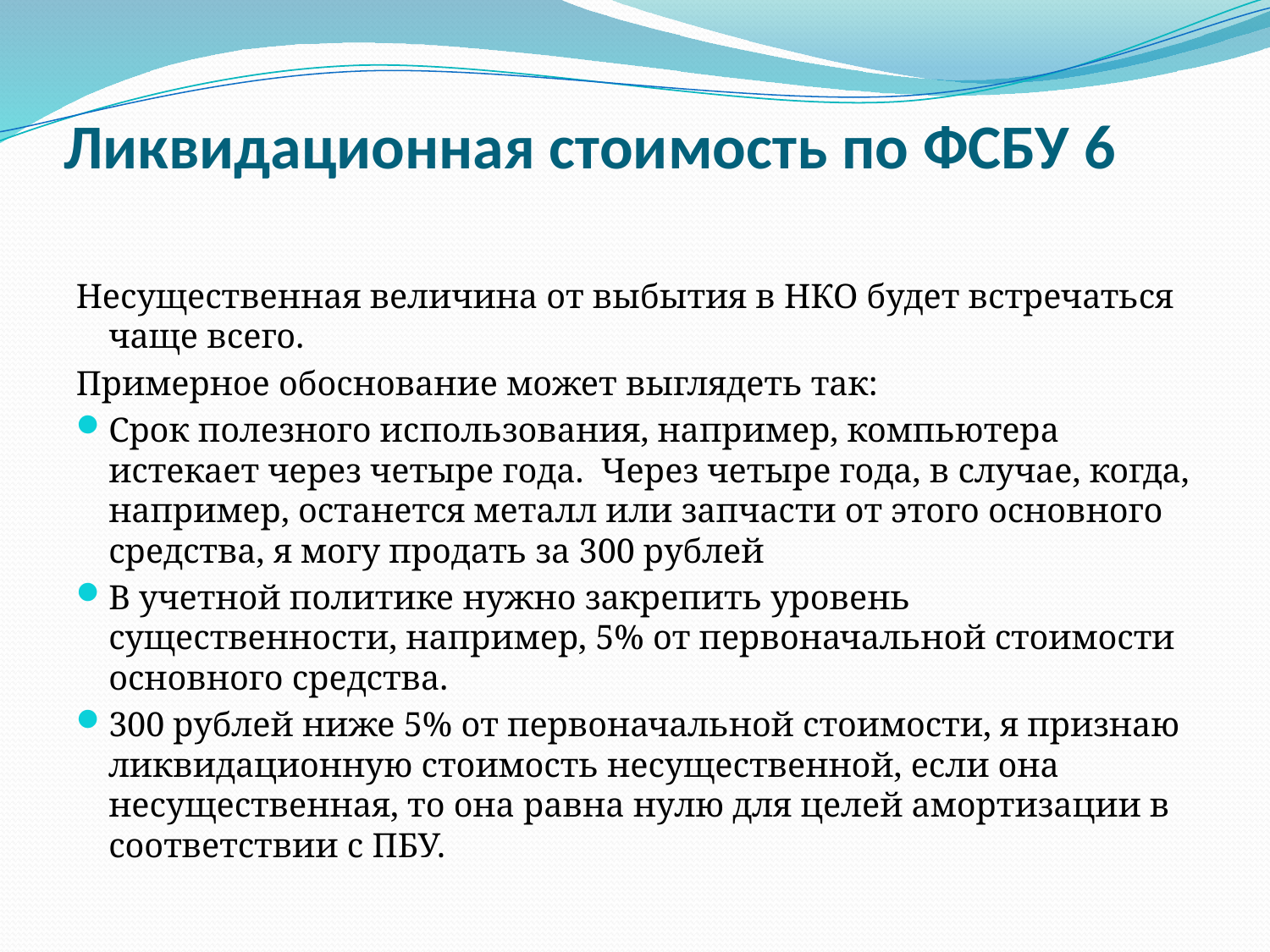

# Ликвидационная стоимость по ФСБУ 6
Несущественная величина от выбытия в НКО будет встречаться чаще всего.
Примерное обоснование может выглядеть так:
Срок полезного использования, например, компьютера истекает через четыре года.  Через четыре года, в случае, когда, например, останется металл или запчасти от этого основного средства, я могу продать за 300 рублей
В учетной политике нужно закрепить уровень существенности, например, 5% от первоначальной стоимости основного средства.
300 рублей ниже 5% от первоначальной стоимости, я признаю ликвидационную стоимость несущественной, если она несущественная, то она равна нулю для целей амортизации в соответствии с ПБУ.